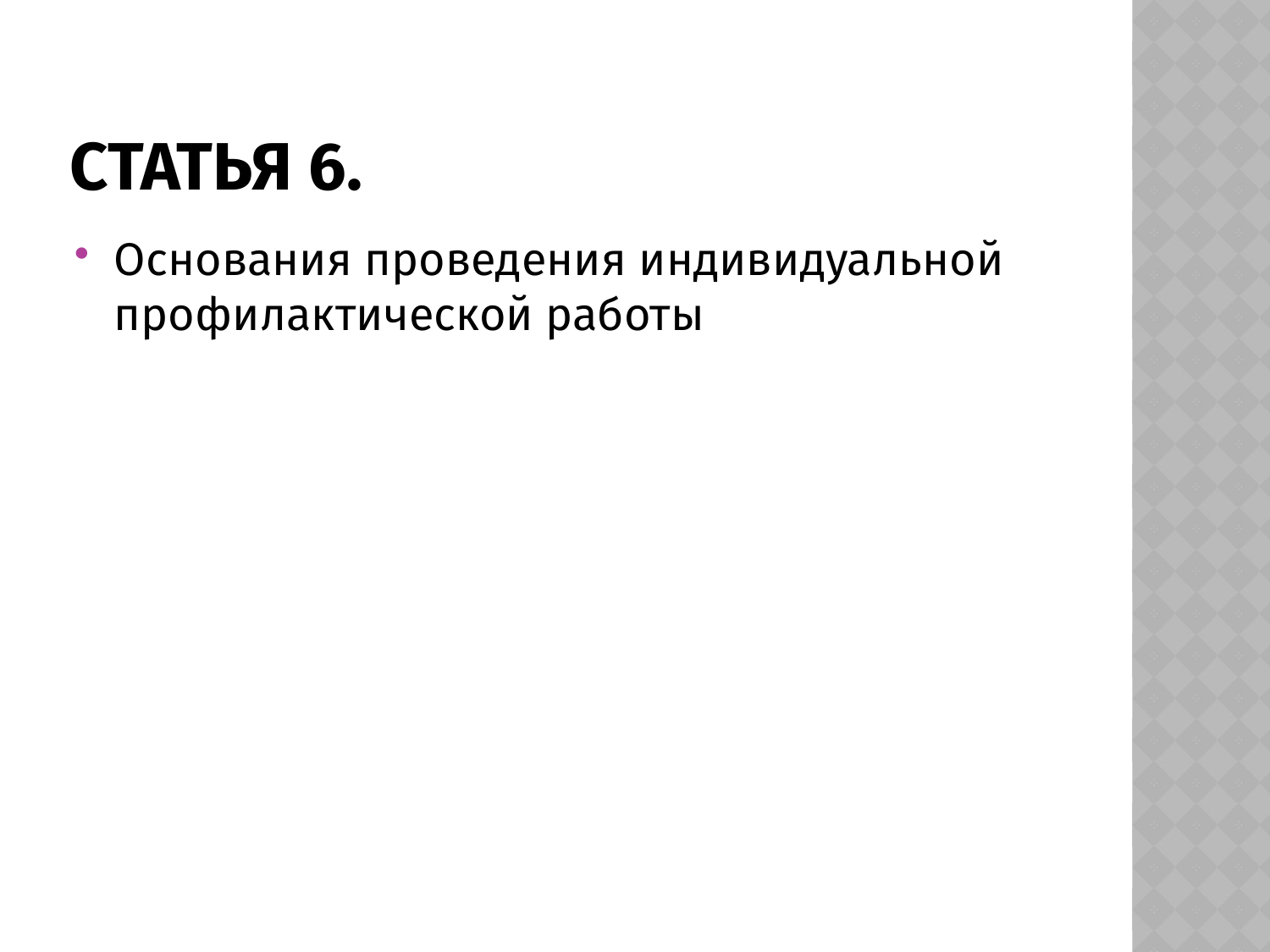

# Статья 6.
Основания проведения индивидуальной профилактической работы